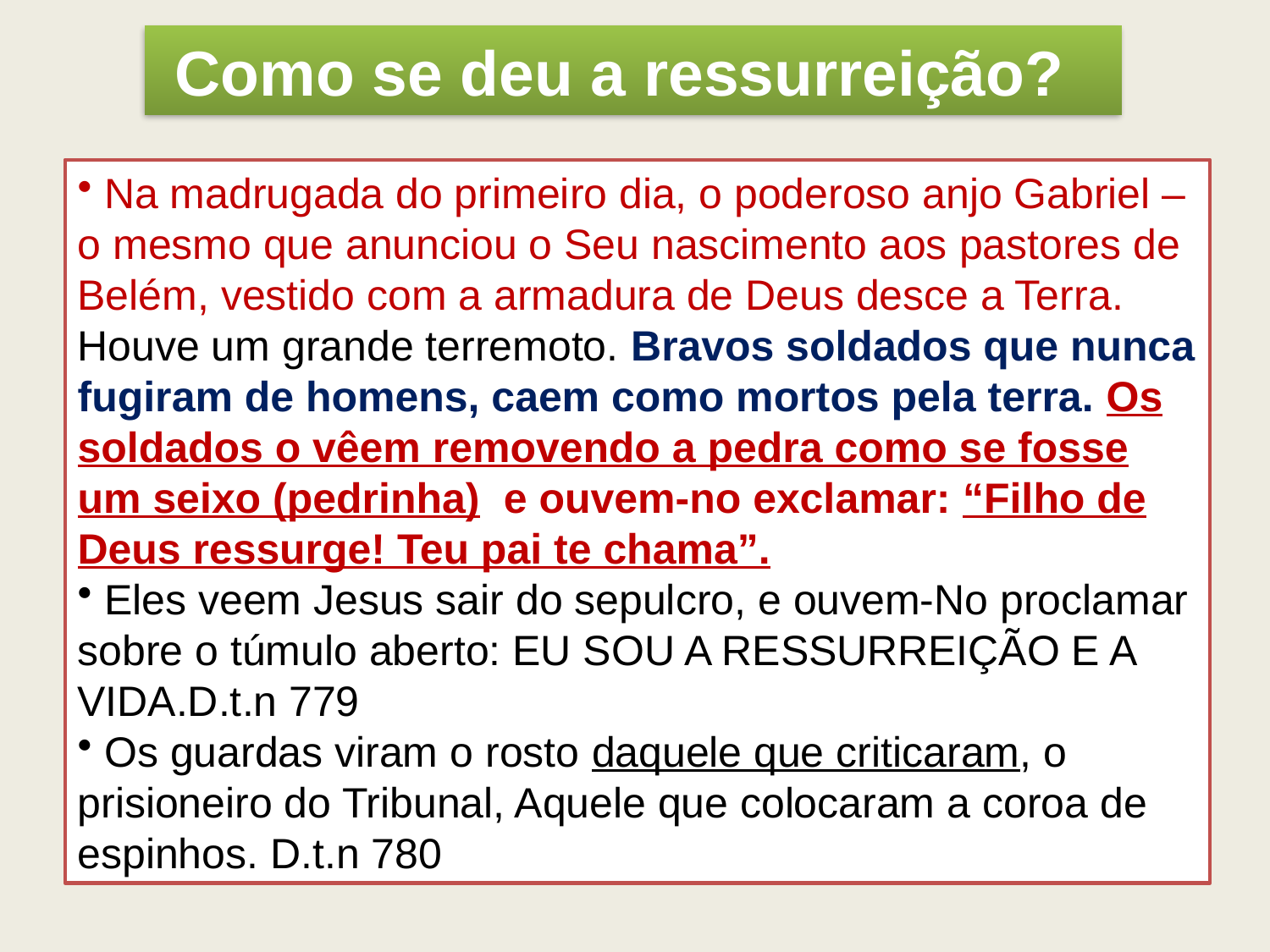

Como se deu a ressurreição?
 Na madrugada do primeiro dia, o poderoso anjo Gabriel – o mesmo que anunciou o Seu nascimento aos pastores de Belém, vestido com a armadura de Deus desce a Terra. Houve um grande terremoto. Bravos soldados que nunca fugiram de homens, caem como mortos pela terra. Os soldados o vêem removendo a pedra como se fosse um seixo (pedrinha)  e ouvem-no exclamar: “Filho de Deus ressurge! Teu pai te chama”.
 Eles veem Jesus sair do sepulcro, e ouvem-No proclamar sobre o túmulo aberto: EU SOU A RESSURREIÇÃO E A VIDA.D.t.n 779
 Os guardas viram o rosto daquele que criticaram, o prisioneiro do Tribunal, Aquele que colocaram a coroa de espinhos. D.t.n 780